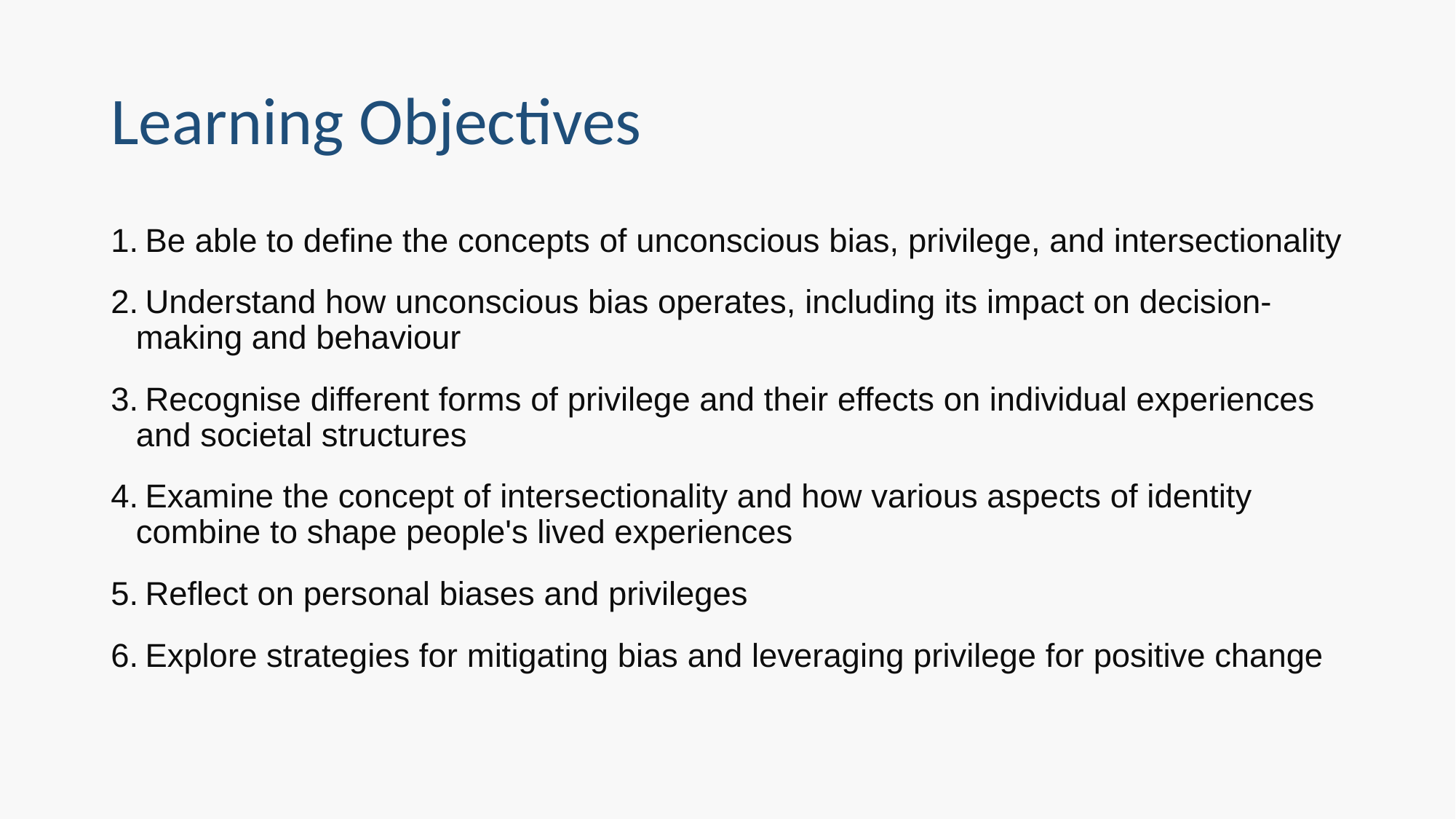

# Learning Objectives
 Be able to define the concepts of unconscious bias, privilege, and intersectionality
 Understand how unconscious bias operates, including its impact on decision-making and behaviour
 Recognise different forms of privilege and their effects on individual experiences and societal structures
 Examine the concept of intersectionality and how various aspects of identity combine to shape people's lived experiences
 Reflect on personal biases and privileges
 Explore strategies for mitigating bias and leveraging privilege for positive change